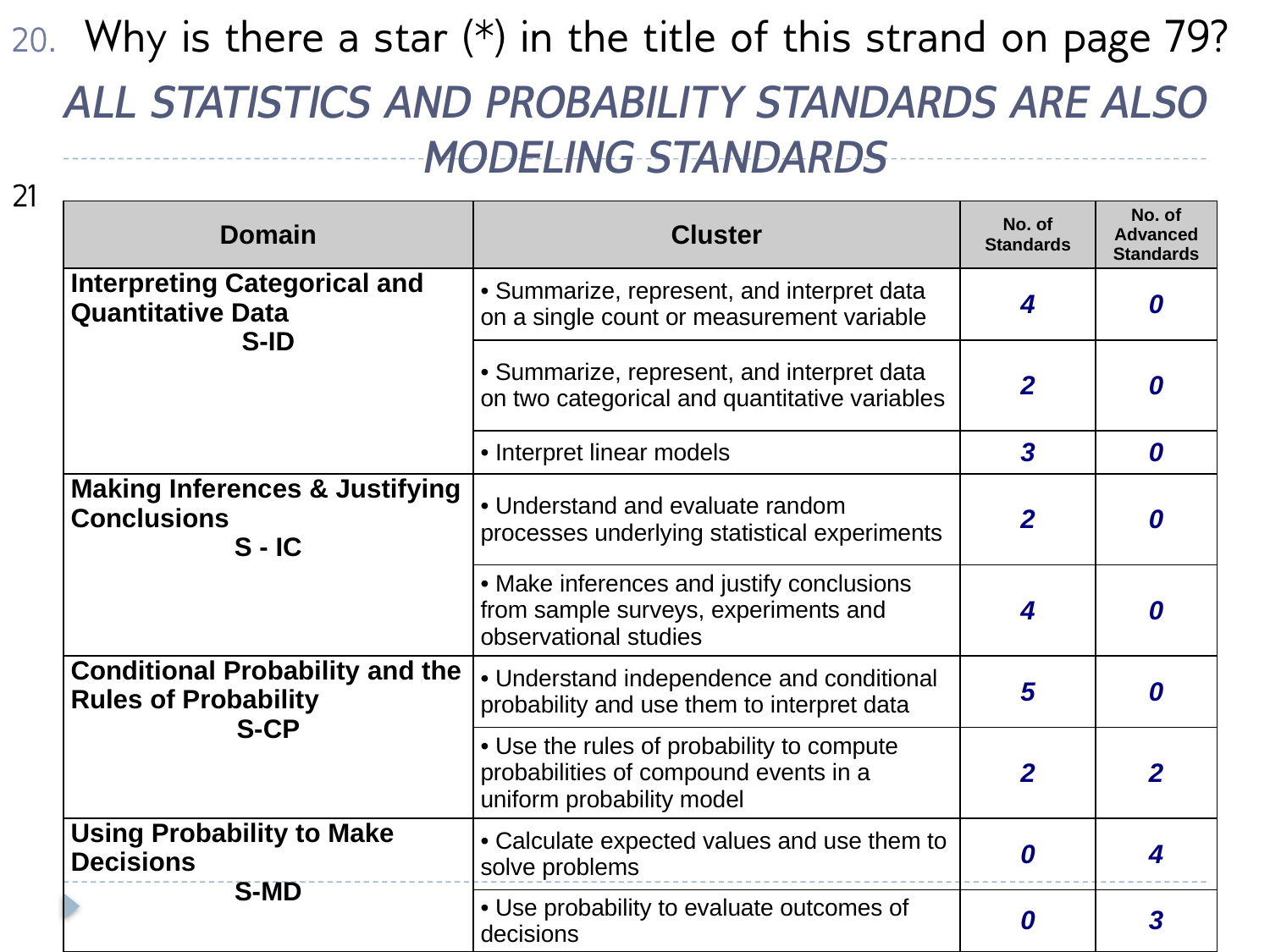

Why is there a star (*) in the title of this strand on page 79?
ALL STATISTICS AND PROBABILITY STANDARDS ARE ALSO MODELING STANDARDS

21
| Domain | Cluster | No. of Standards | No. of Advanced Standards |
| --- | --- | --- | --- |
| Interpreting Categorical and Quantitative Data S-ID | • Summarize, represent, and interpret data on a single count or measurement variable | 4 | 0 |
|  | • Summarize, represent, and interpret data on two categorical and quantitative variables | 2 | 0 |
|  | • Interpret linear models | 3 | 0 |
| Making Inferences & Justifying Conclusions S - IC | • Understand and evaluate random processes underlying statistical experiments | 2 | 0 |
|  | • Make inferences and justify conclusions from sample surveys, experiments and observational studies | 4 | 0 |
| Conditional Probability and the Rules of Probability S-CP | • Understand independence and conditional probability and use them to interpret data | 5 | 0 |
|  | • Use the rules of probability to compute probabilities of compound events in a uniform probability model | 2 | 2 |
| Using Probability to Make Decisions S-MD | • Calculate expected values and use them to solve problems | 0 | 4 |
|  | • Use probability to evaluate outcomes of decisions | 0 | 3 |